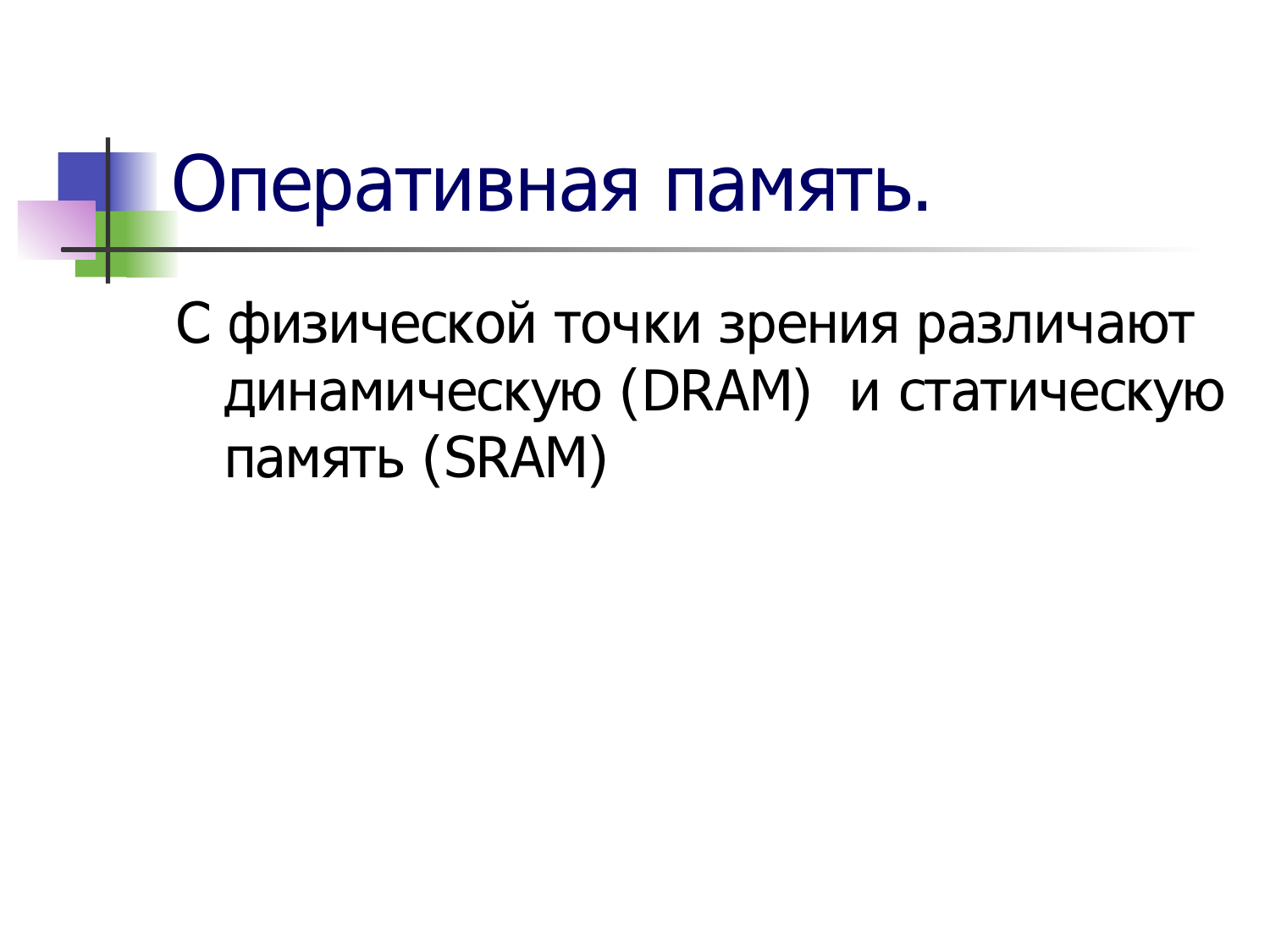

# Оперативная память.
С физической точки зрения различают динамическую (DRAM)  и статическую память (SRAM)